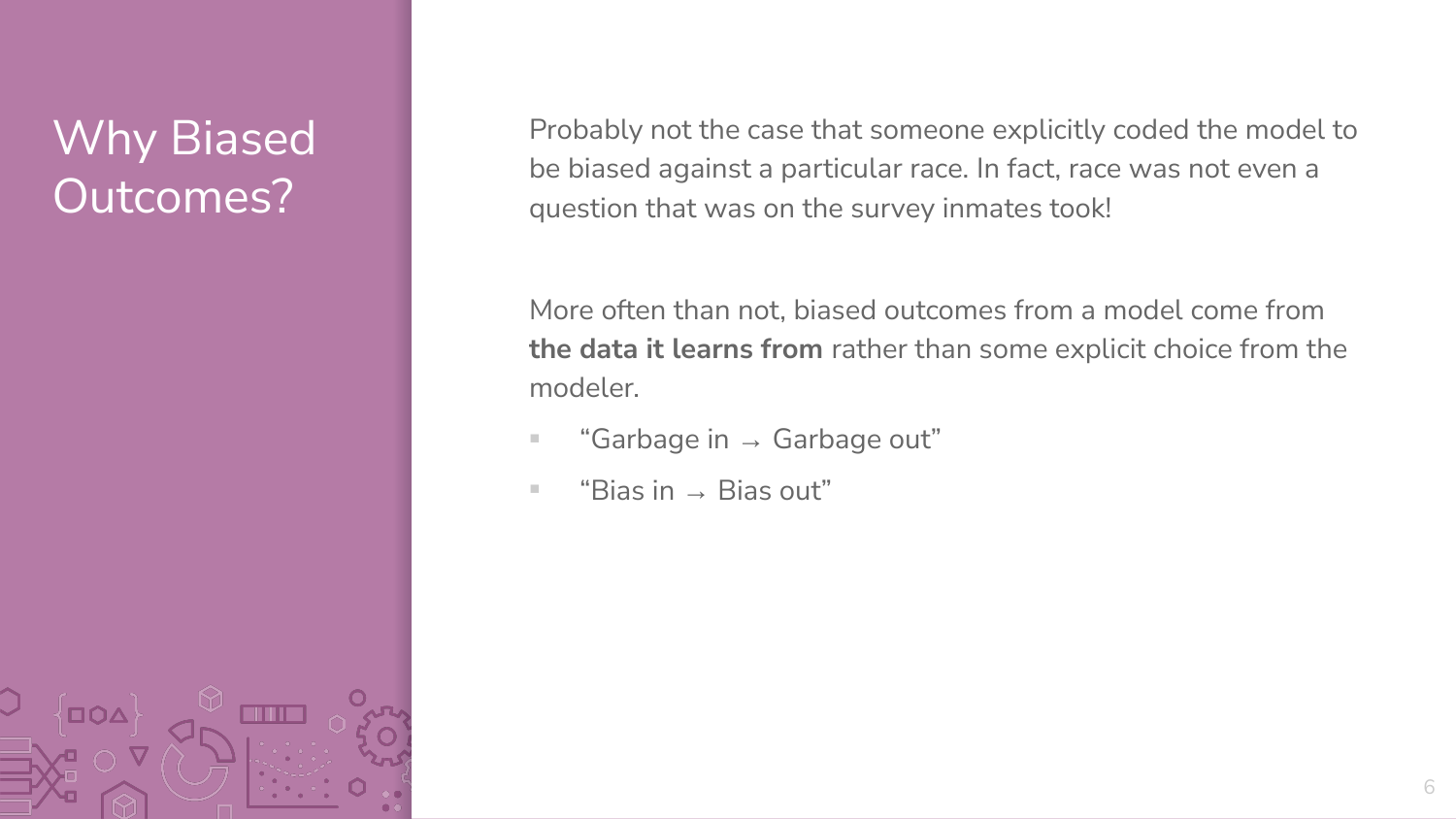

# Why Biased Outcomes?
Probably not the case that someone explicitly coded the model to be biased against a particular race. In fact, race was not even a question that was on the survey inmates took!

More often than not, biased outcomes from a model come from the data it learns from rather than some explicit choice from the modeler.
“Garbage in → Garbage out”
“Bias in → Bias out”

6